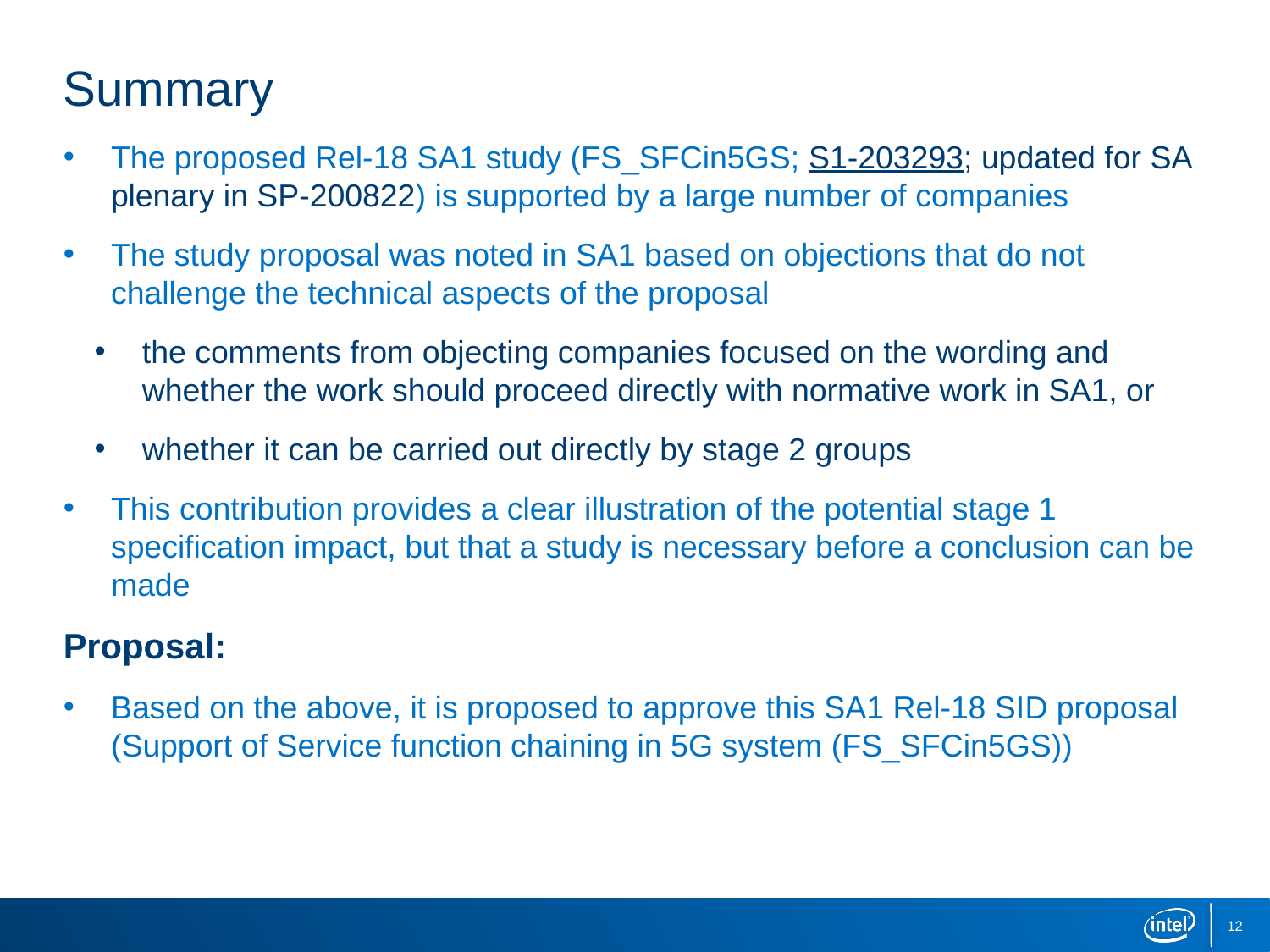

# Summary
The proposed Rel-18 SA1 study (FS_SFCin5GS; S1-203293; updated for SA plenary in SP-200822) is supported by a large number of companies
The study proposal was noted in SA1 based on objections that do not challenge the technical aspects of the proposal
the comments from objecting companies focused on the wording and whether the work should proceed directly with normative work in SA1, or
whether it can be carried out directly by stage 2 groups
This contribution provides a clear illustration of the potential stage 1 specification impact, but that a study is necessary before a conclusion can be made
Proposal:
Based on the above, it is proposed to approve this SA1 Rel-18 SID proposal (Support of Service function chaining in 5G system (FS_SFCin5GS))

12